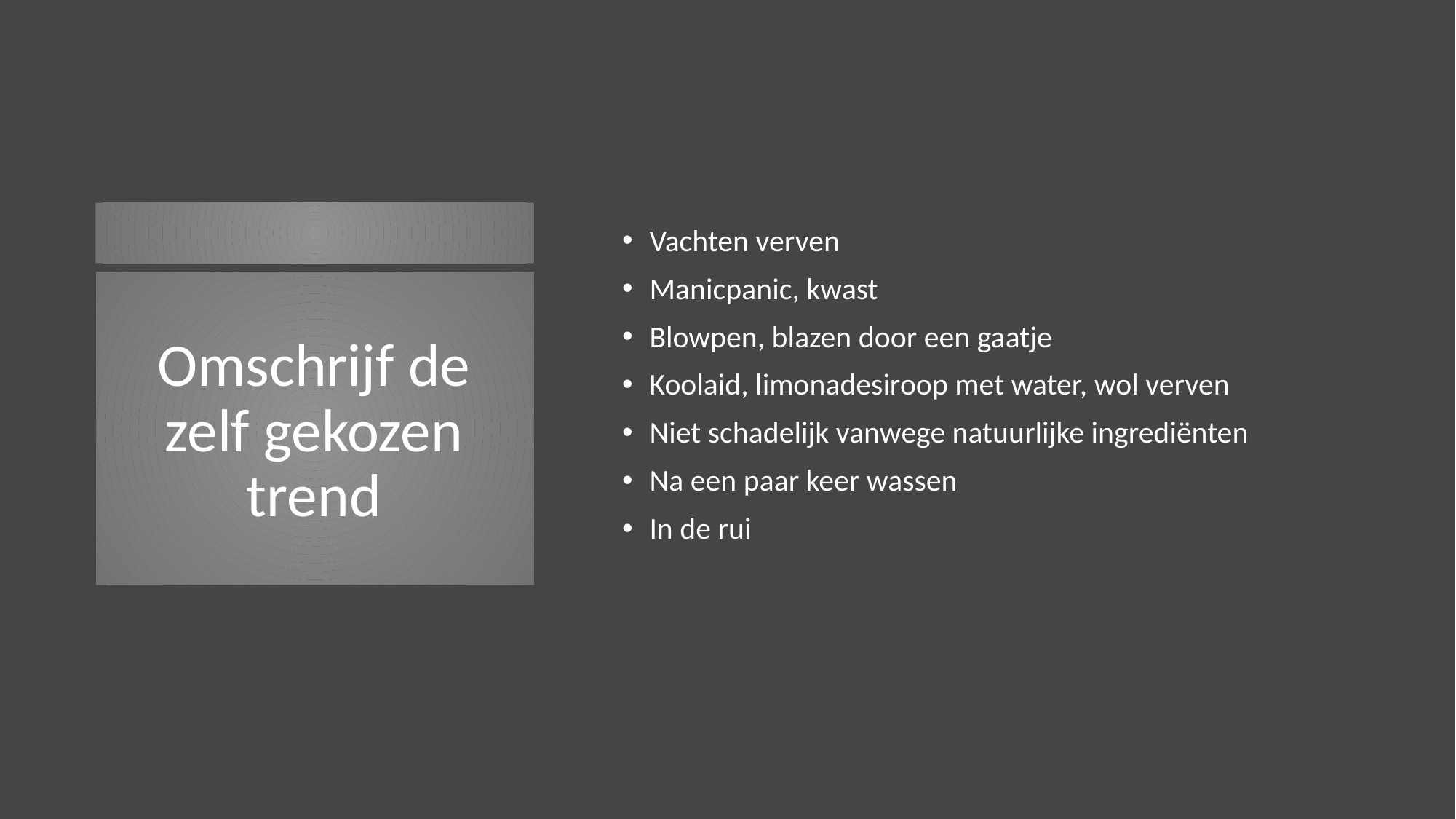

Vachten verven
Manicpanic, kwast
Blowpen, blazen door een gaatje
Koolaid, limonadesiroop met water, wol verven
Niet schadelijk vanwege natuurlijke ingrediënten
Na een paar keer wassen
In de rui

# Omschrijf de zelf gekozen trend